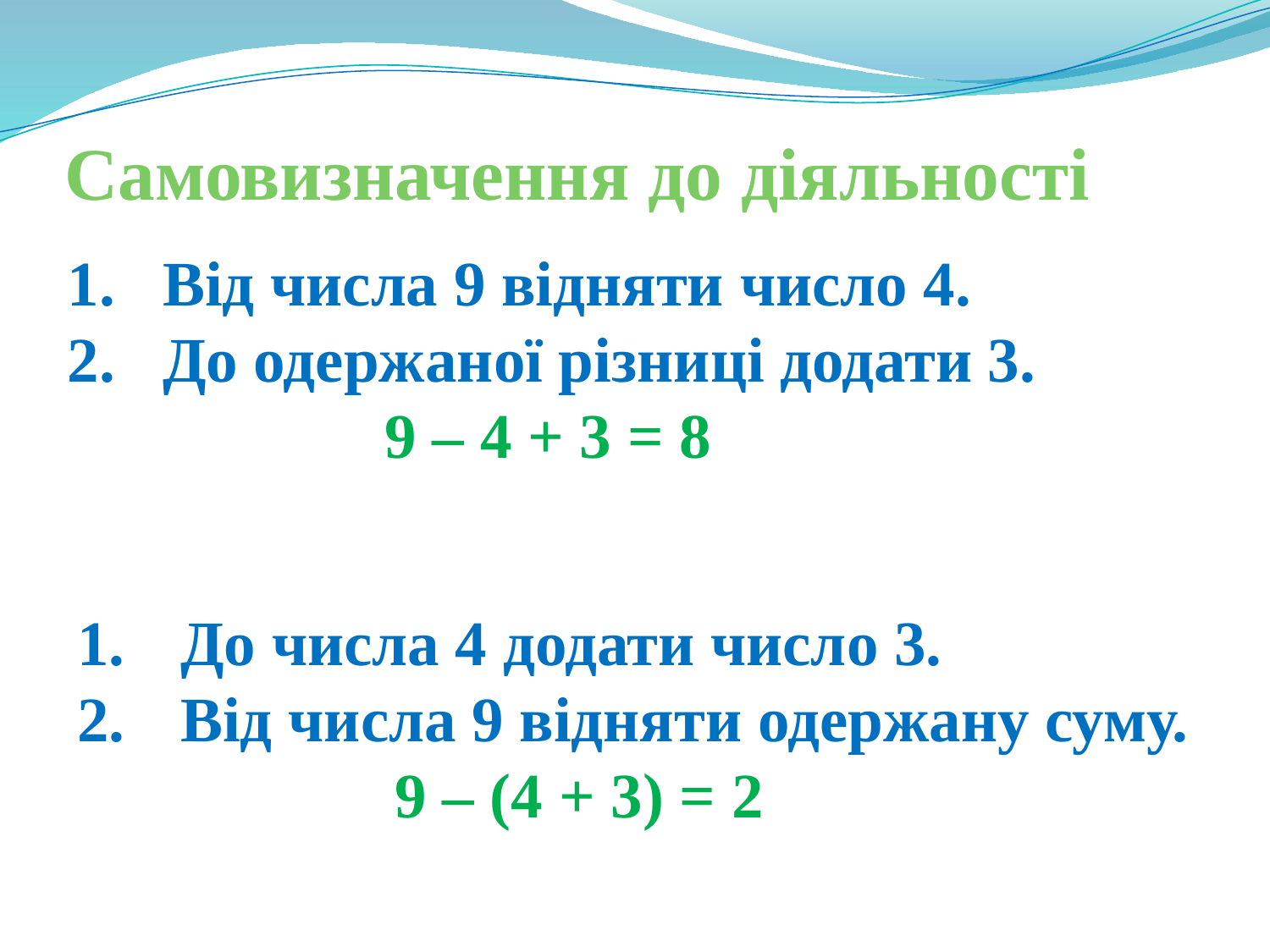

# Самовизначення до діяльності
1.   Від числа 9 відняти число 4.
2.   До одержаної різниці додати 3.
                    9 – 4 + 3 = 8
До числа 4 додати число 3.
Від числа 9 відняти одержану суму.
                    9 – (4 + 3) = 2